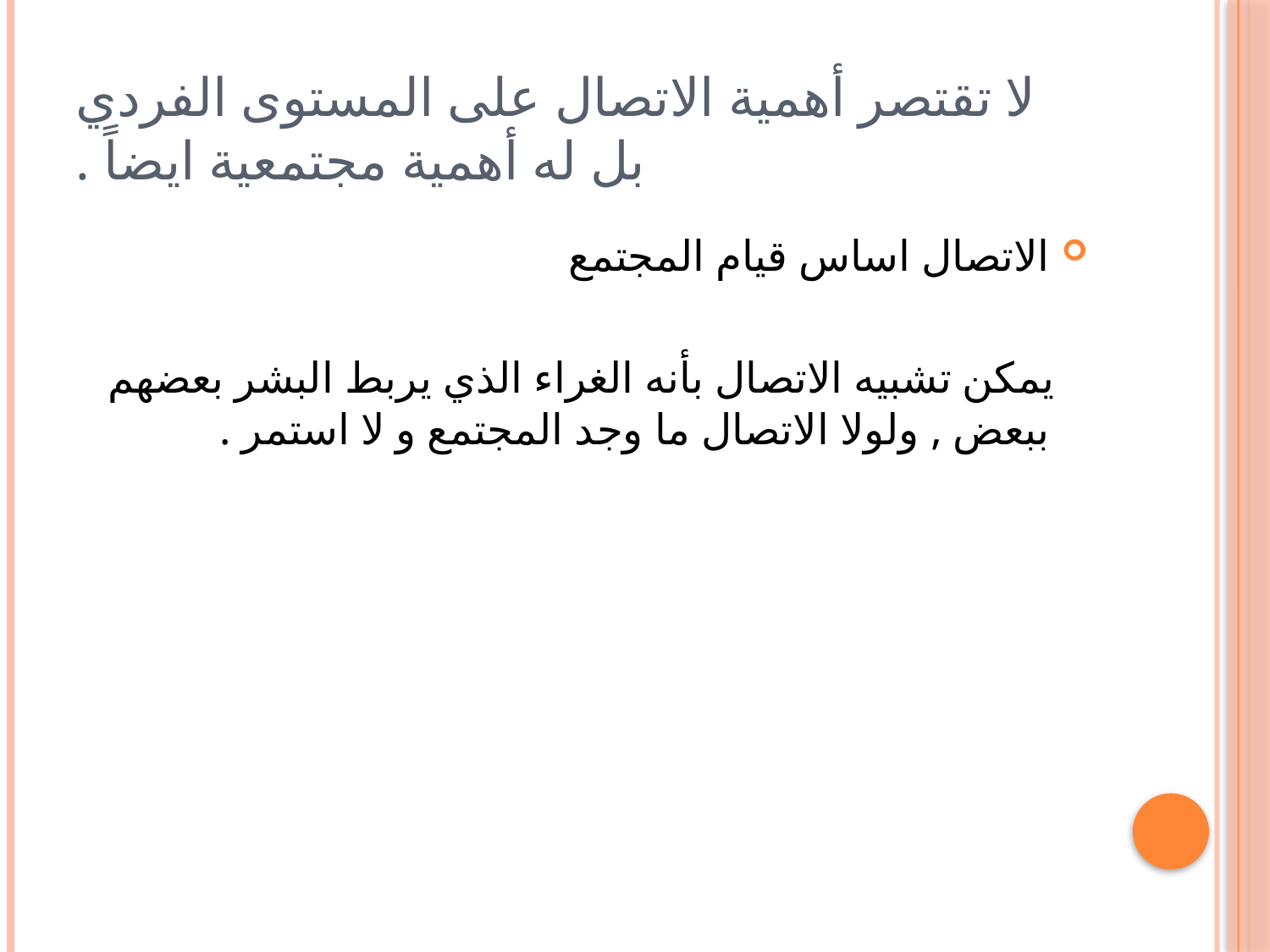

# لا تقتصر أهمية الاتصال على المستوى الفردي بل له أهمية مجتمعية ايضاً .
الاتصال اساس قيام المجتمع

   يمكن تشبيه الاتصال بأنه الغراء الذي يربط البشر بعضهم ببعض , ولولا الاتصال ما وجد المجتمع و لا استمر .